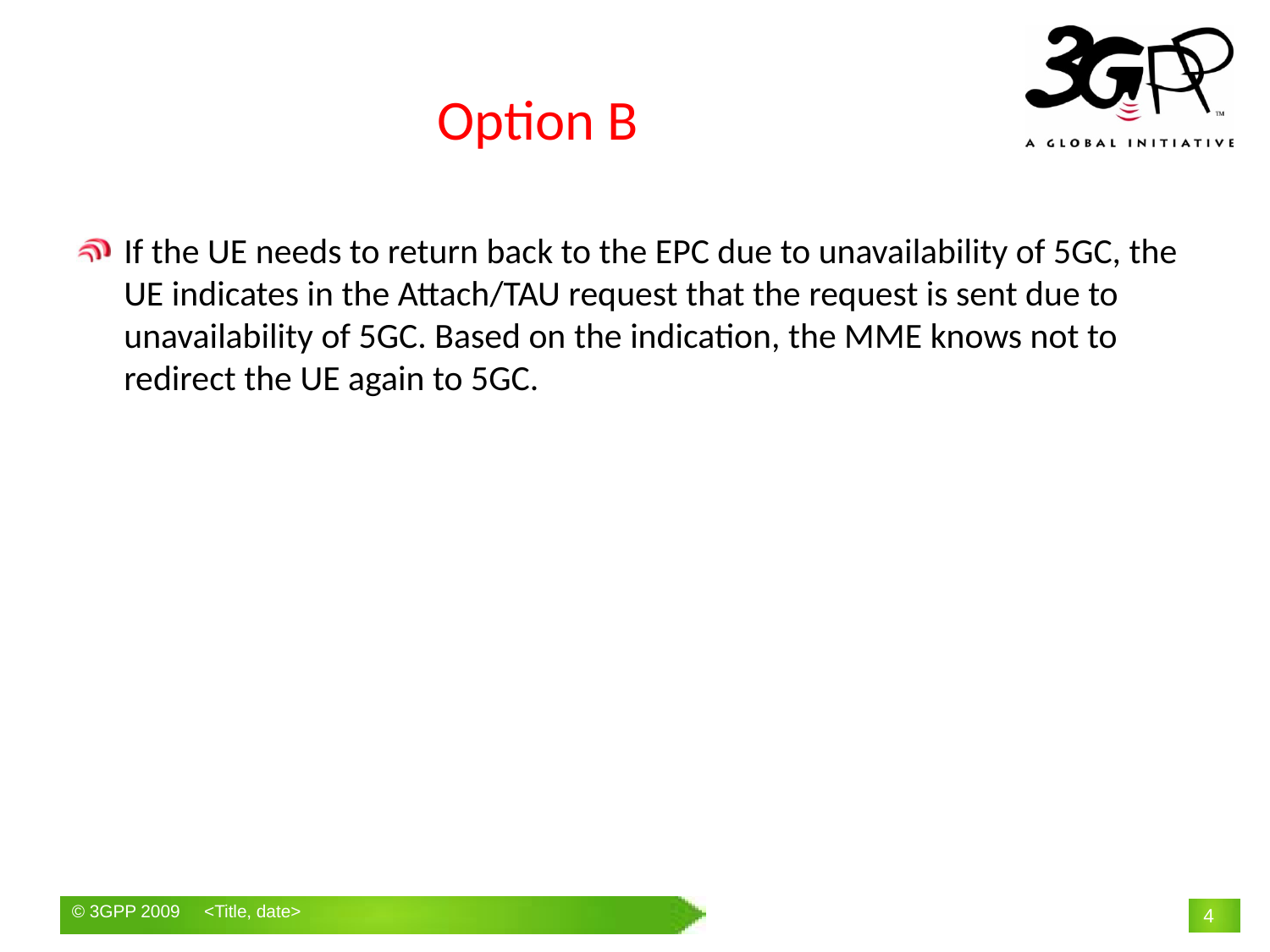

# Option B
If the UE needs to return back to the EPC due to unavailability of 5GC, the UE indicates in the Attach/TAU request that the request is sent due to unavailability of 5GC. Based on the indication, the MME knows not to redirect the UE again to 5GC.